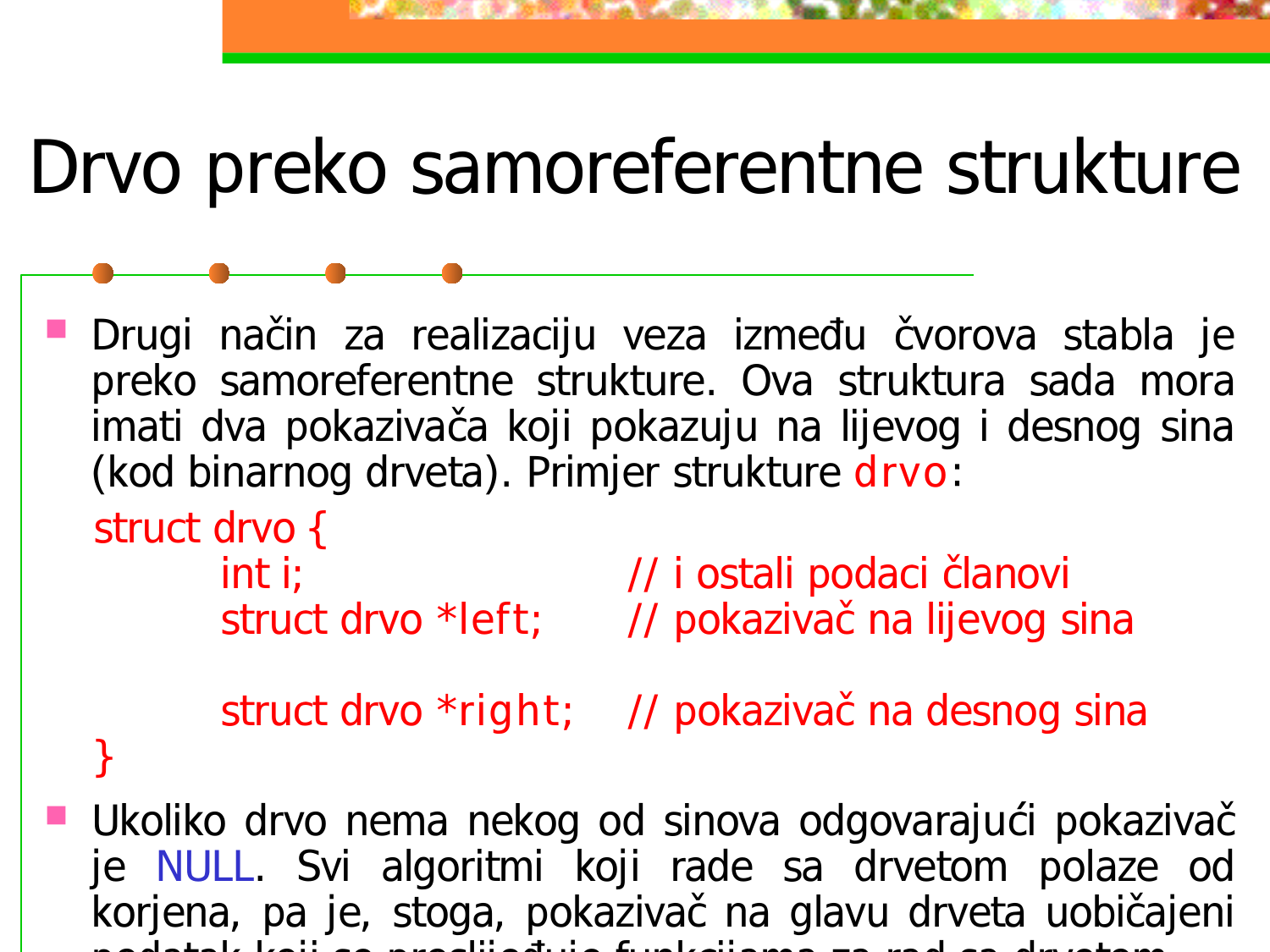

# Drvo preko samoreferentne strukture
Drugi način za realizaciju veza između čvorova stabla je preko samoreferentne strukture. Ova struktura sada mora imati dva pokazivača koji pokazuju na lijevog i desnog sina (kod binarnog drveta). Primjer strukture drvo:
struct drvo {
	int i; 			  // i ostali podaci članovi
	struct drvo *left;	  // pokazivač na lijevog sina
	struct drvo *right; 	  // pokazivač na desnog sina
}
Ukoliko drvo nema nekog od sinova odgovarajući pokazivač je NULL. Svi algoritmi koji rade sa drvetom polaze od korjena, pa je, stoga, pokazivač na glavu drveta uobičajeni podatak koji se proslijeđuje funkcijama za rad sa drvetom.